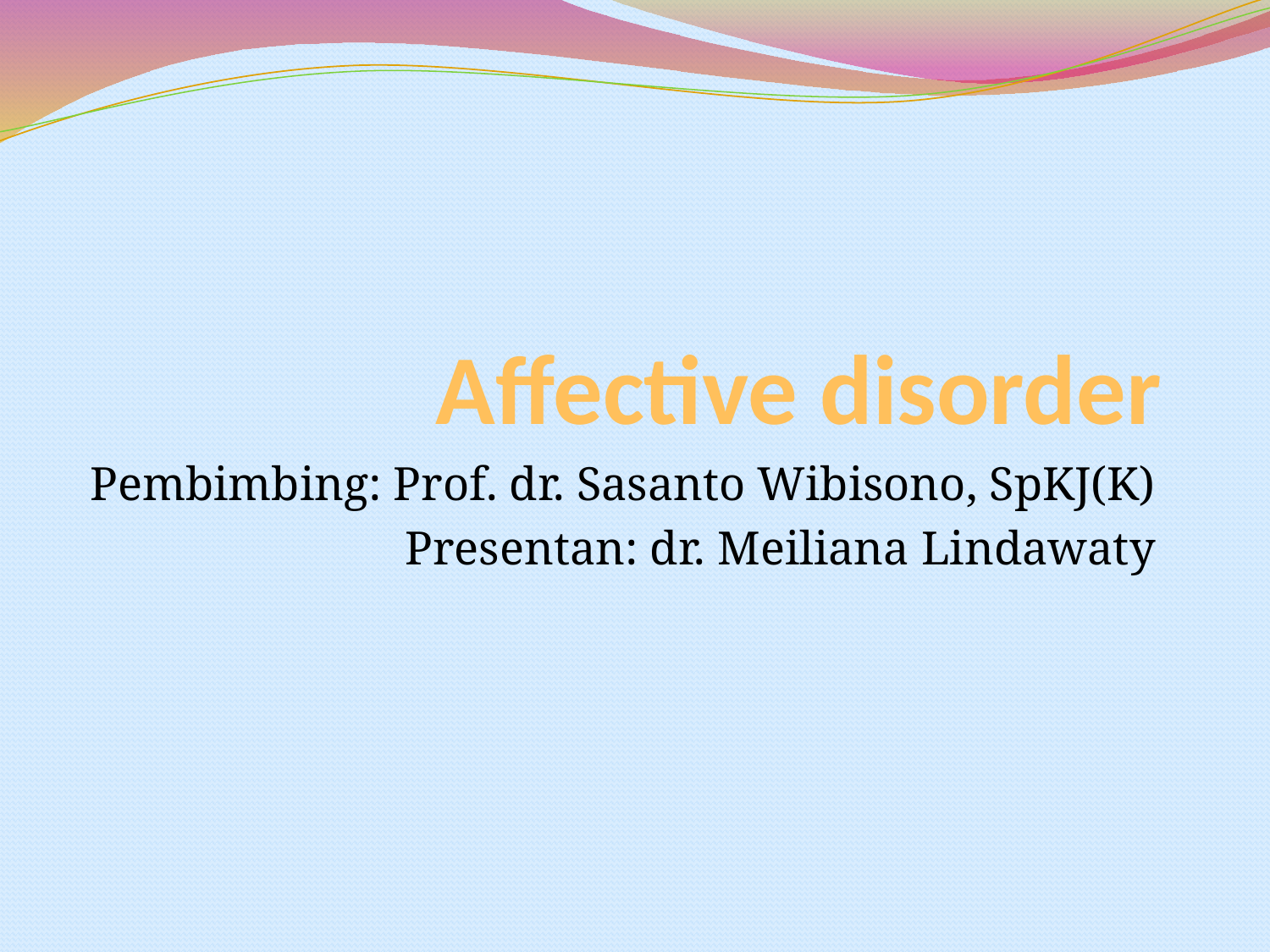

# Affective disorder
Pembimbing: Prof. dr. Sasanto Wibisono, SpKJ(K)
Presentan: dr. Meiliana Lindawaty